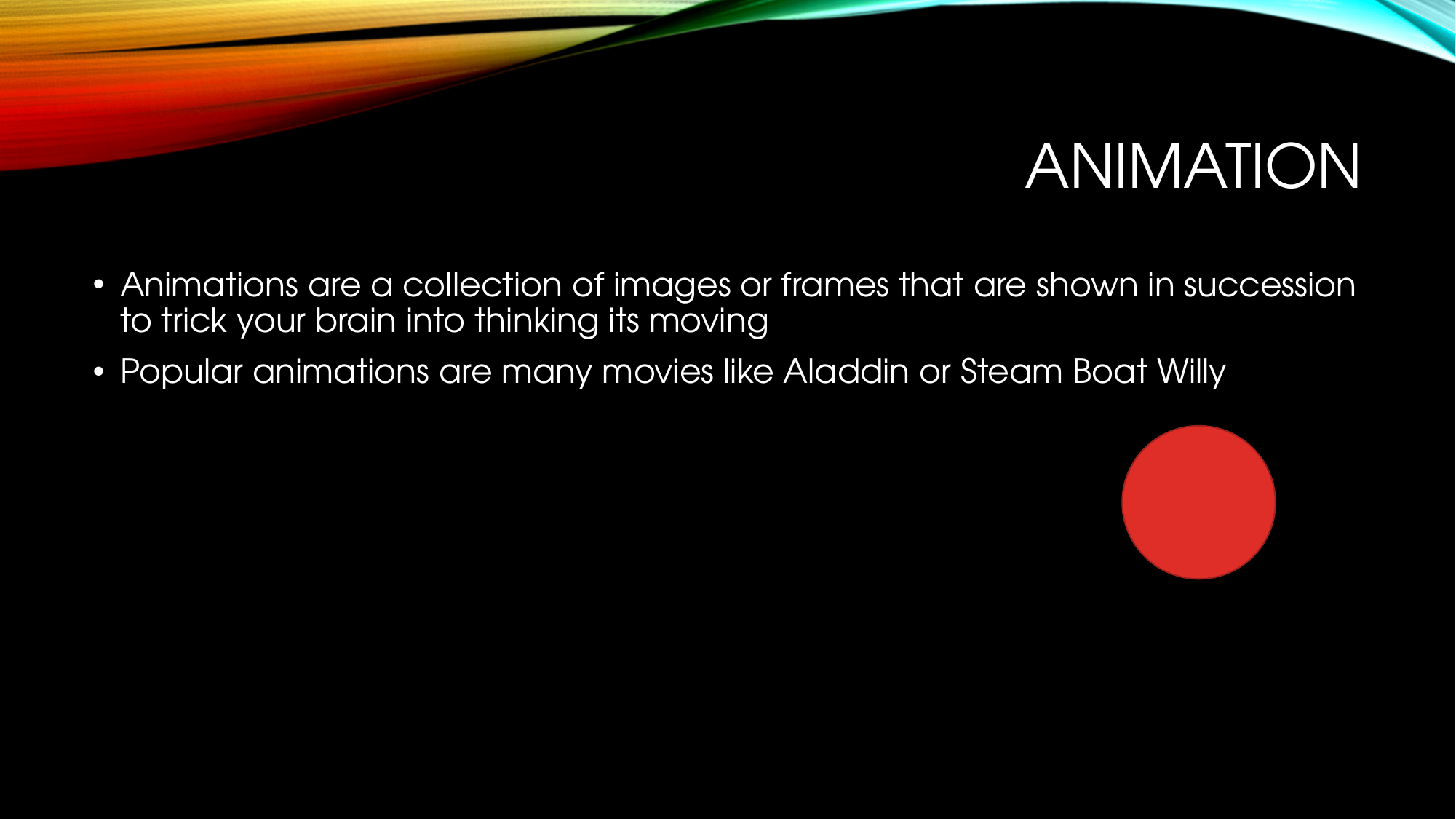

# Animation
Animations are a collection of images or frames that are shown in succession to trick your brain into thinking its moving
Popular animations are many movies like Aladdin or Steam Boat Willy